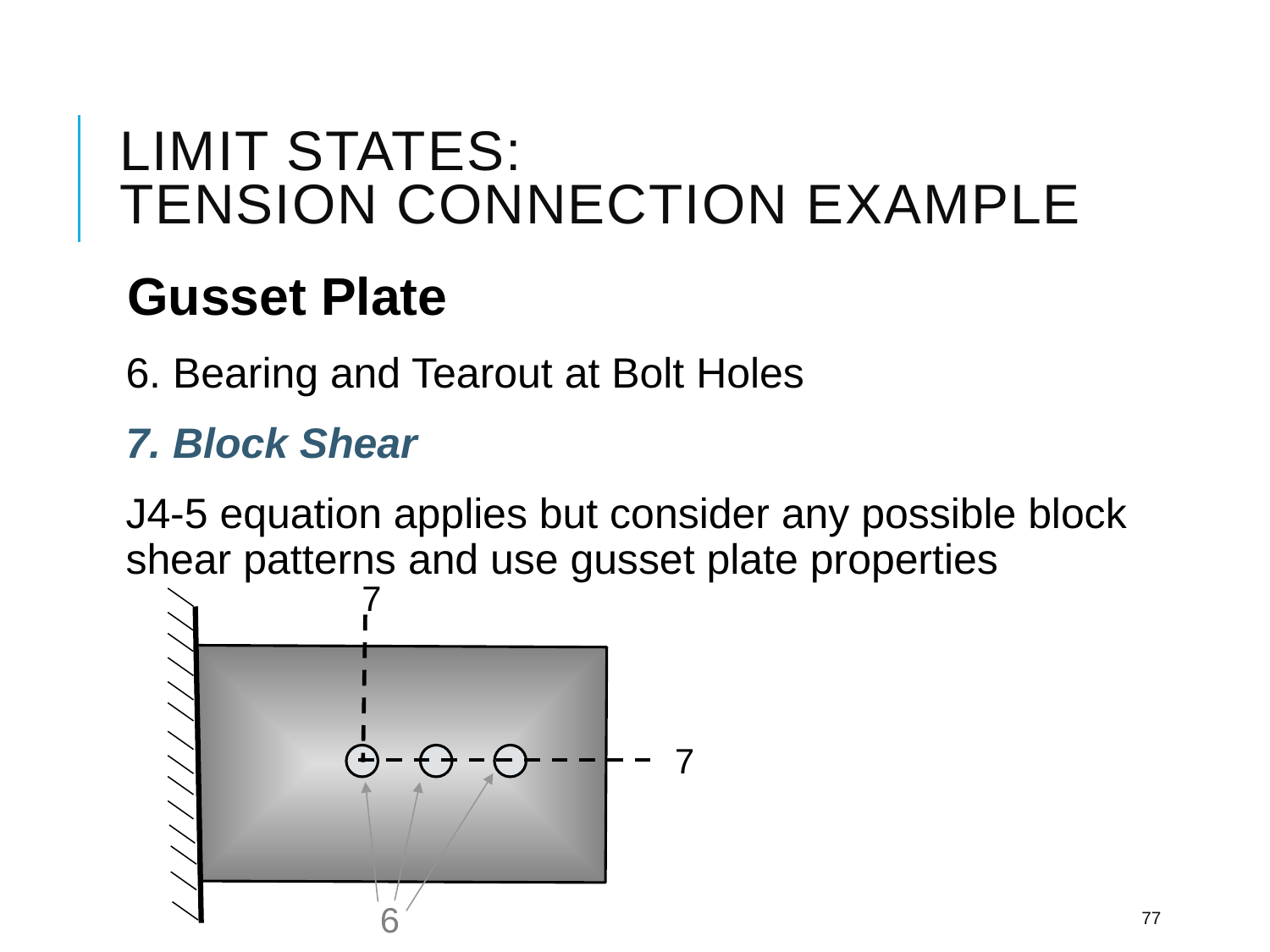

# Limit states: Tension connection example
Gusset Plate
6. Bearing and Tearout at Bolt Holes
7. Block Shear
J4-5 equation applies but consider any possible block shear patterns and use gusset plate properties

7

7
6
77